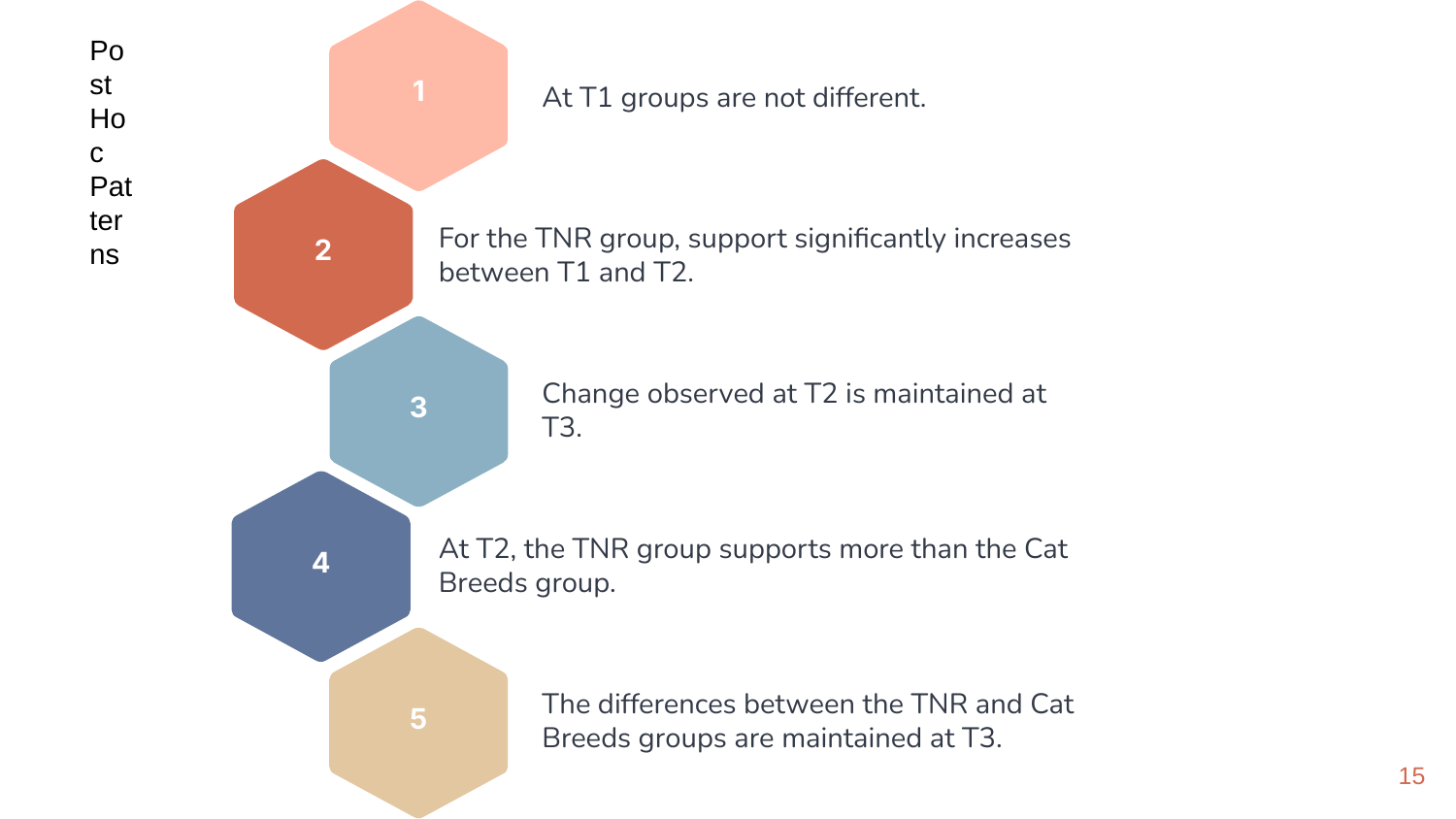

1
Post Hoc Patterns
At T1 groups are not different.

2
For the TNR group, support significantly increases between T1 and T2.

3
Change observed at T2 is maintained at T3.

4
At T2, the TNR group supports more than the Cat Breeds group.

5
The differences between the TNR and Cat Breeds groups are maintained at T3.
15